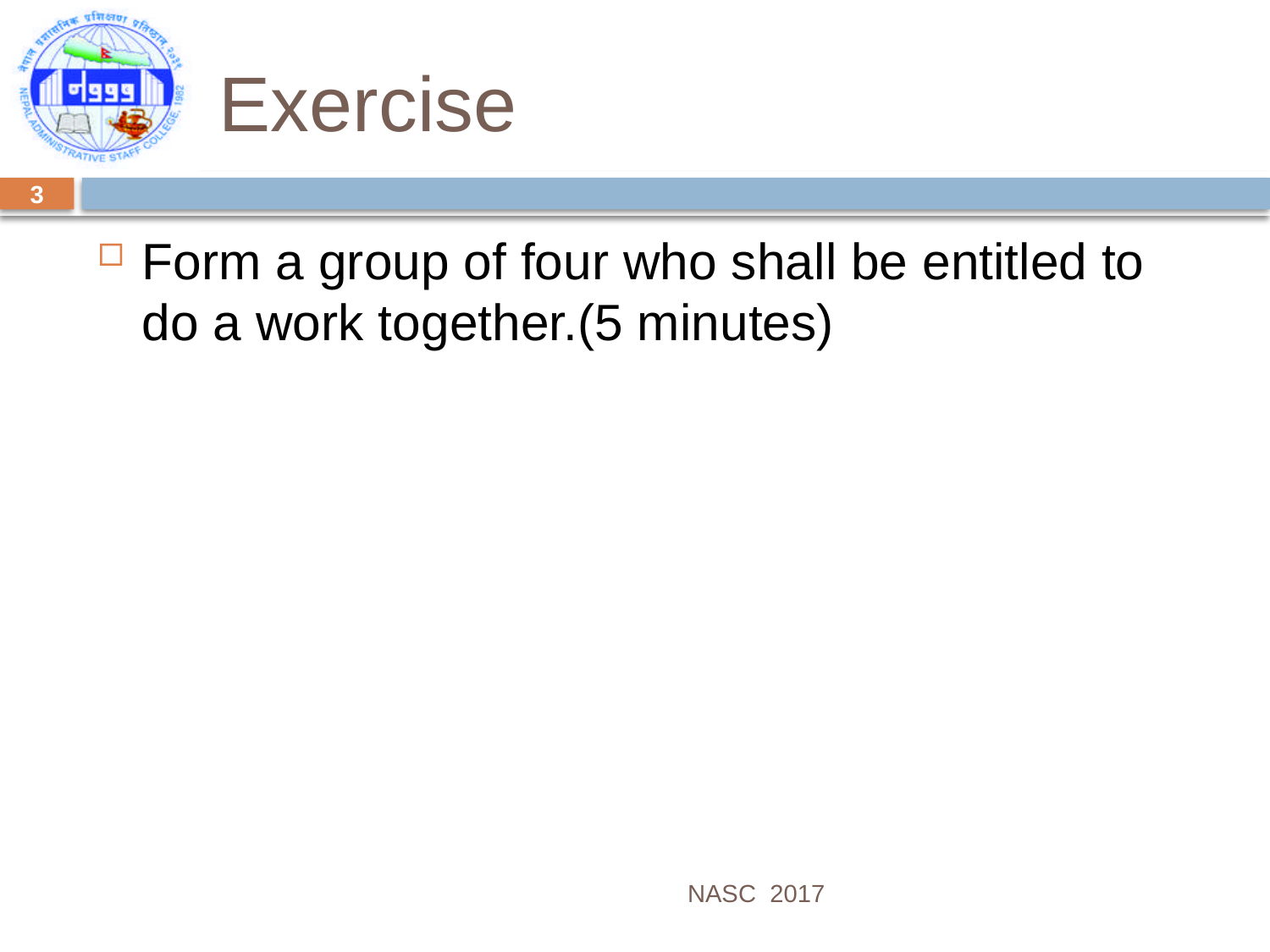

# Exercise
3
Form a group of four who shall be entitled to do a work together.(5 minutes)

NASC  2017